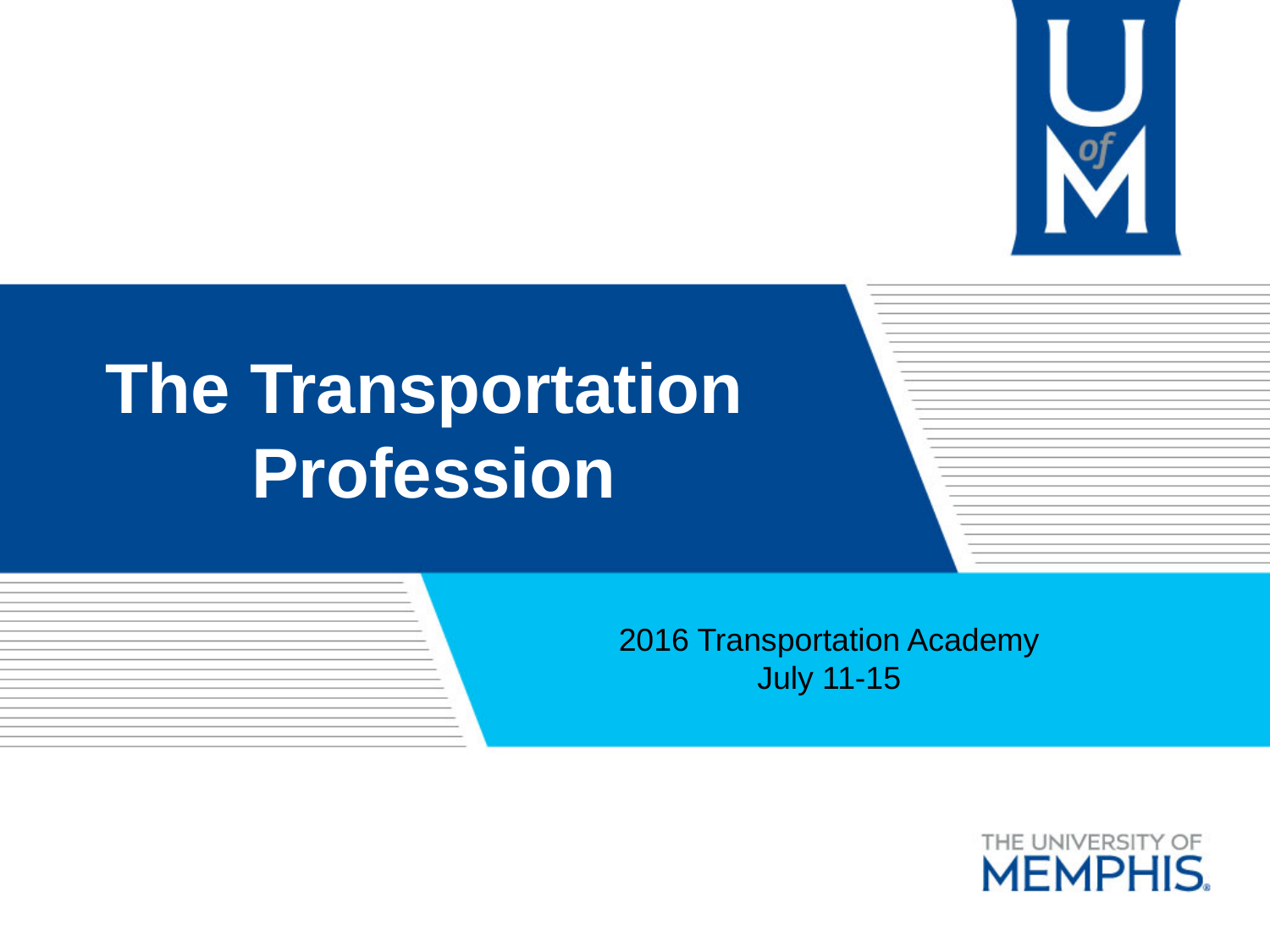

# The Transportation Profession
2016 Transportation Academy
July 11-15